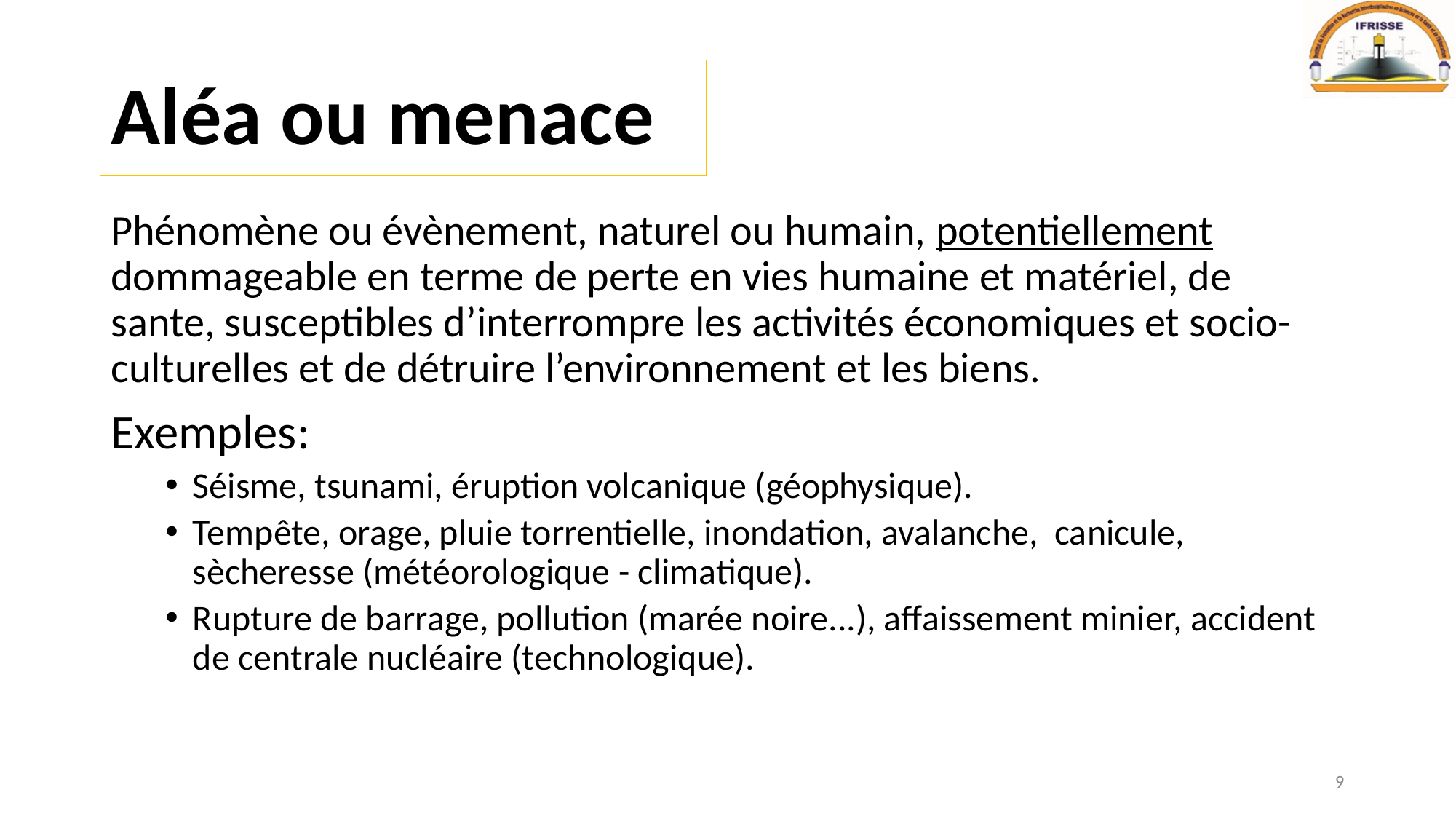

# Aléa ou menace
Phénomène ou évènement, naturel ou humain, potentiellement dommageable en terme de perte en vies humaine et matériel, de sante, susceptibles d’interrompre les activités économiques et socio-culturelles et de détruire l’environnement et les biens.
Exemples:
Séisme, tsunami, éruption volcanique (géophysique).
Tempête, orage, pluie torrentielle, inondation, avalanche,  canicule, sècheresse (météorologique - climatique).
Rupture de barrage, pollution (marée noire...), affaissement minier, accident de centrale nucléaire (technologique).

9